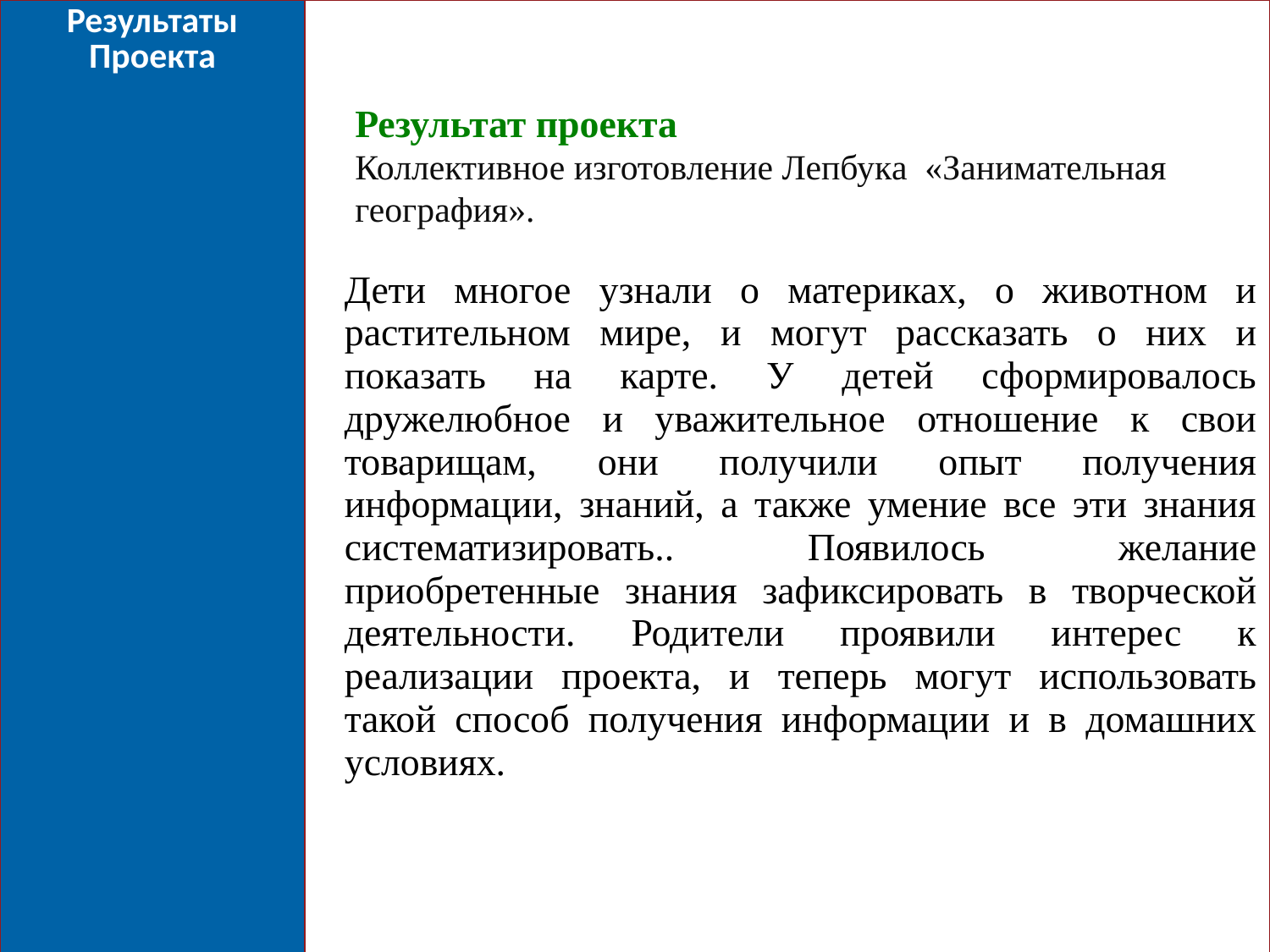

| Результаты Проекта | Дети многое узнали о материках, о животном и растительном мире, и могут рассказать о них и показать на карте. У детей сформировалось дружелюбное и уважительное отношение к свои товарищам, они получили опыт получения информации, знаний, а также умение все эти знания систематизировать.. Появилось желание приобретенные знания зафиксировать в творческой деятельности. Родители проявили интерес к реализации проекта, и теперь могут использовать такой способ получения информации и в домашних условиях. |
| --- | --- |
Результат проекта
Коллективное изготовление Лепбука  «Занимательная география».
8